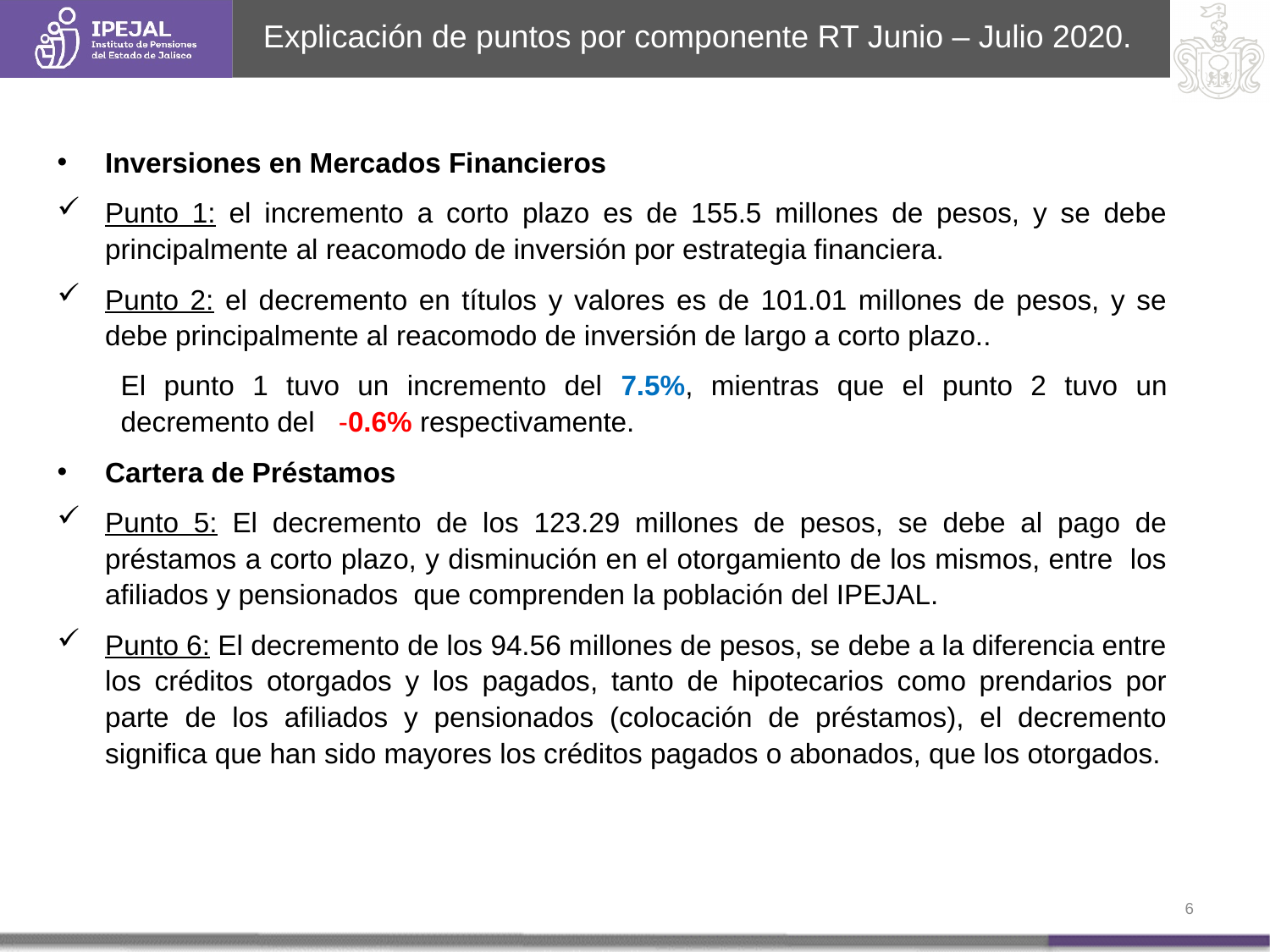

Explicación de puntos por componente RT Junio – Julio 2020.

Inversiones en Mercados Financieros
Punto 1: el incremento a corto plazo es de 155.5 millones de pesos, y se debe principalmente al reacomodo de inversión por estrategia financiera.
Punto 2: el decremento en títulos y valores es de 101.01 millones de pesos, y se debe principalmente al reacomodo de inversión de largo a corto plazo..
El punto 1 tuvo un incremento del 7.5%, mientras que el punto 2 tuvo un decremento del   -0.6% respectivamente.
Cartera de Préstamos
Punto 5: El decremento de los 123.29 millones de pesos, se debe al pago de préstamos a corto plazo, y disminución en el otorgamiento de los mismos, entre  los afiliados y pensionados  que comprenden la población del IPEJAL.
Punto 6: El decremento de los 94.56 millones de pesos, se debe a la diferencia entre los créditos otorgados y los pagados, tanto de hipotecarios como prendarios por parte de los afiliados y pensionados (colocación de préstamos), el decremento significa que han sido mayores los créditos pagados o abonados, que los otorgados.
6